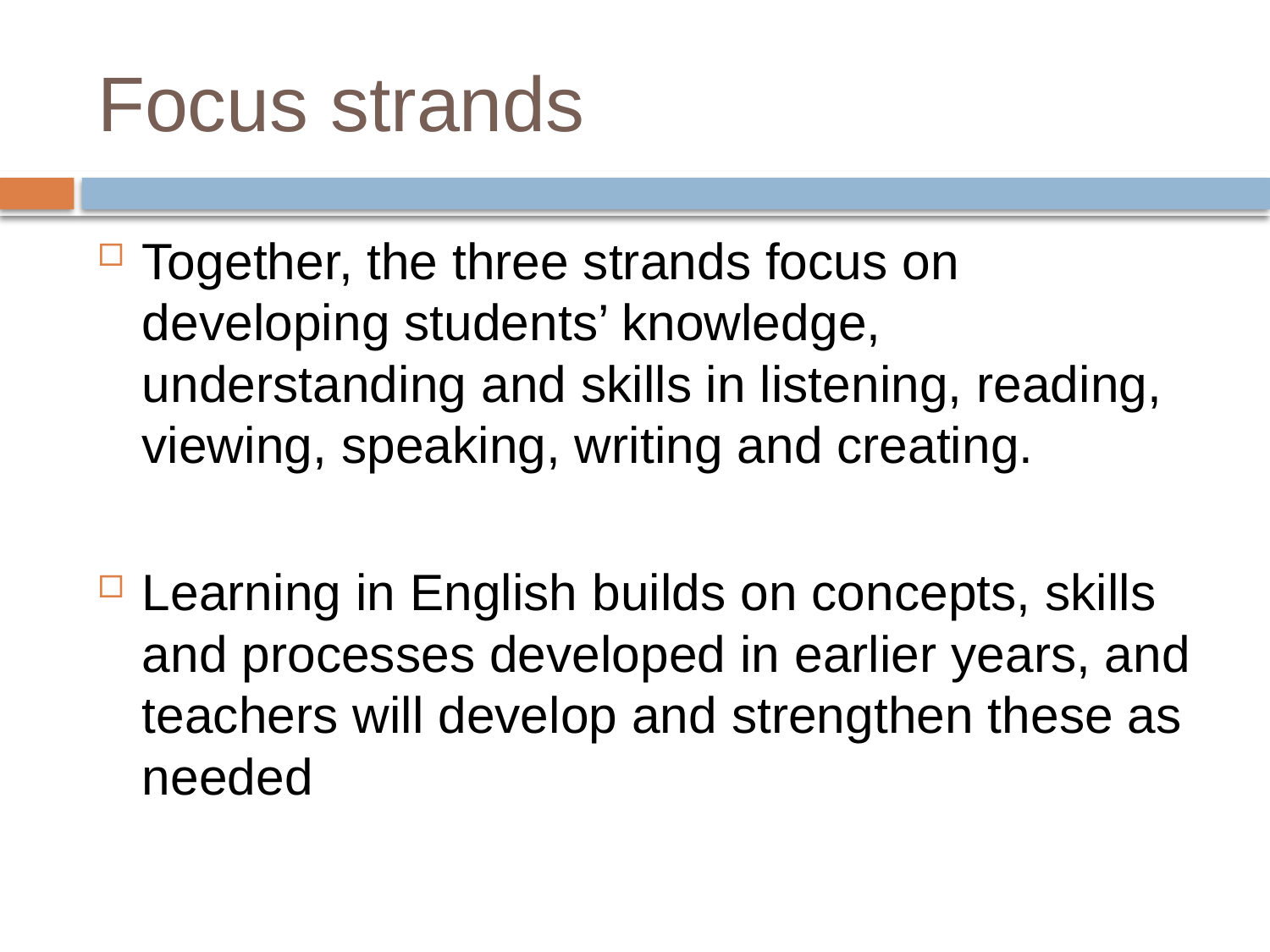

# Focus strands
Together, the three strands focus on developing students’ knowledge, understanding and skills in listening, reading, viewing, speaking, writing and creating.

Learning in English builds on concepts, skills and processes developed in earlier years, and teachers will develop and strengthen these as needed